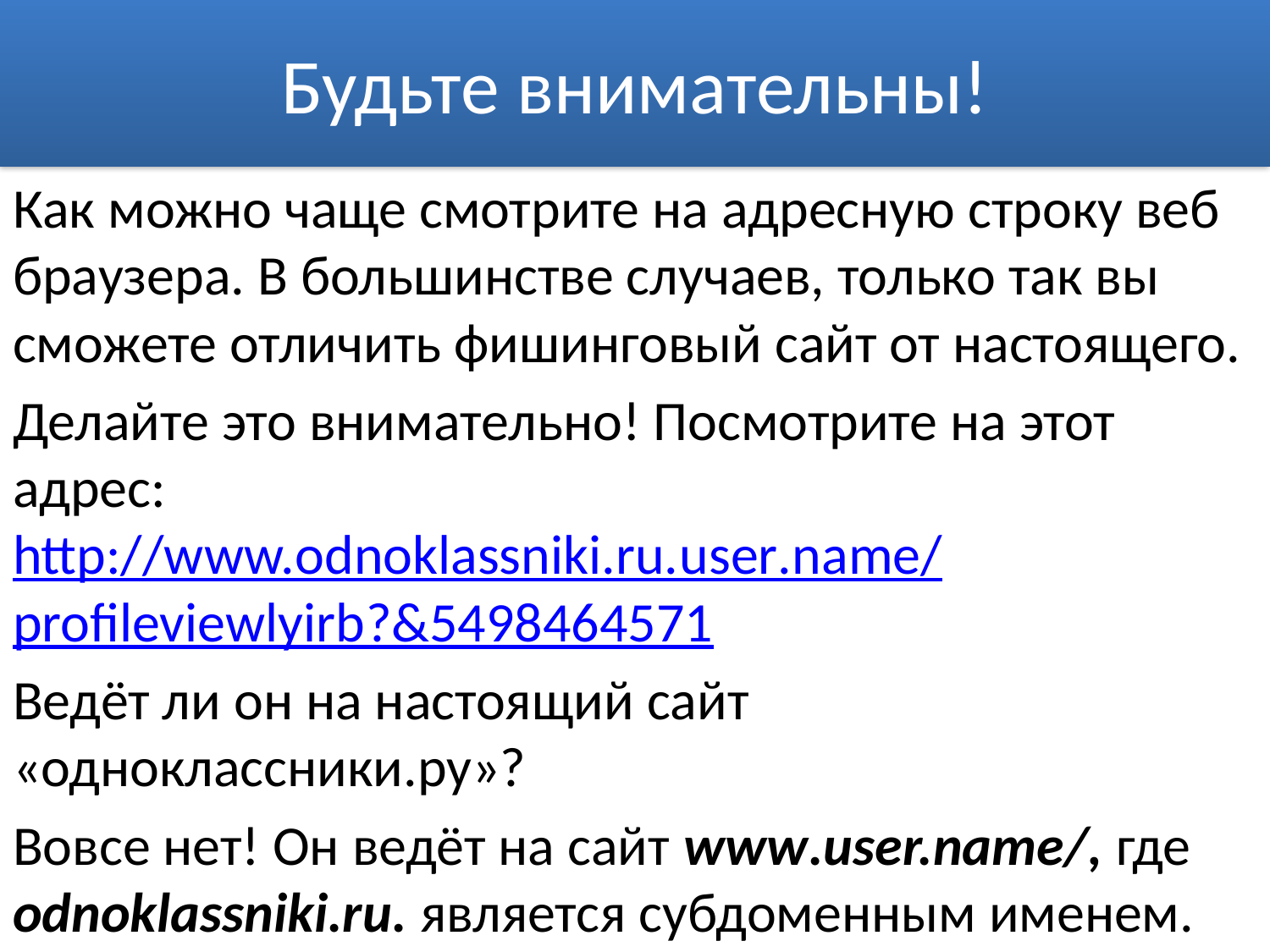

# Будьте внимательны!
Как можно чаще смотрите на адресную строку веб браузера. В большинстве случаев, только так вы сможете отличить фишинговый сайт от настоящего.
Делайте это внимательно! Посмотрите на этот адрес:
http://www.odnoklassniki.ru.user.name/profileviewlyirb?&5498464571
Ведёт ли он на настоящий сайт «одноклассники.ру»?
Вовсе нет! Он ведёт на сайт www.user.name/, где odnoklassniki.ru. является субдоменным именем.